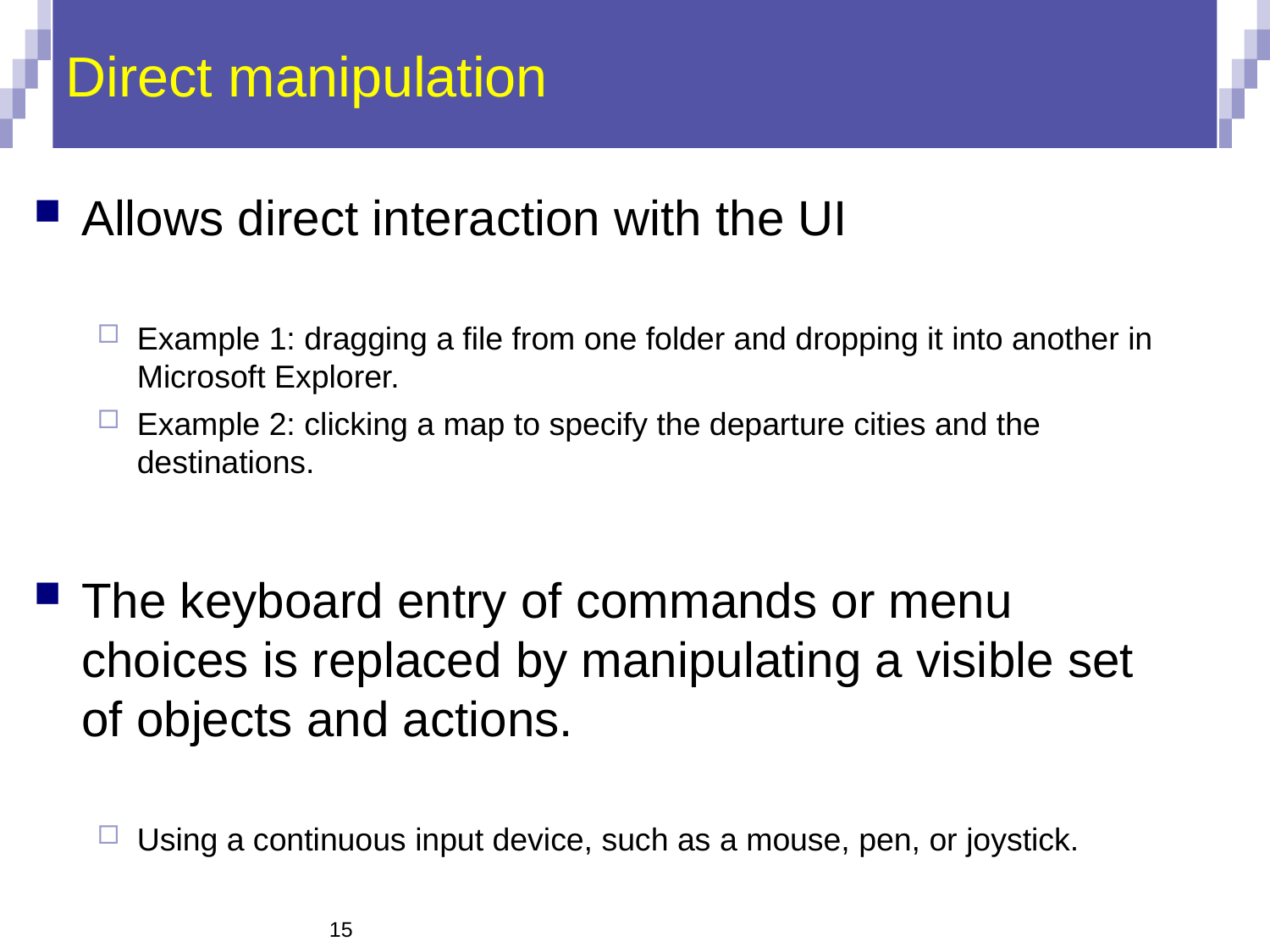

# Direct manipulation
Allows direct interaction with the UI

Example 1: dragging a file from one folder and dropping it into another in Microsoft Explorer.
Example 2: clicking a map to specify the departure cities and the destinations.

The keyboard entry of commands or menu choices is replaced by manipulating a visible set of objects and actions.

Using a continuous input device, such as a mouse, pen, or joystick.

15